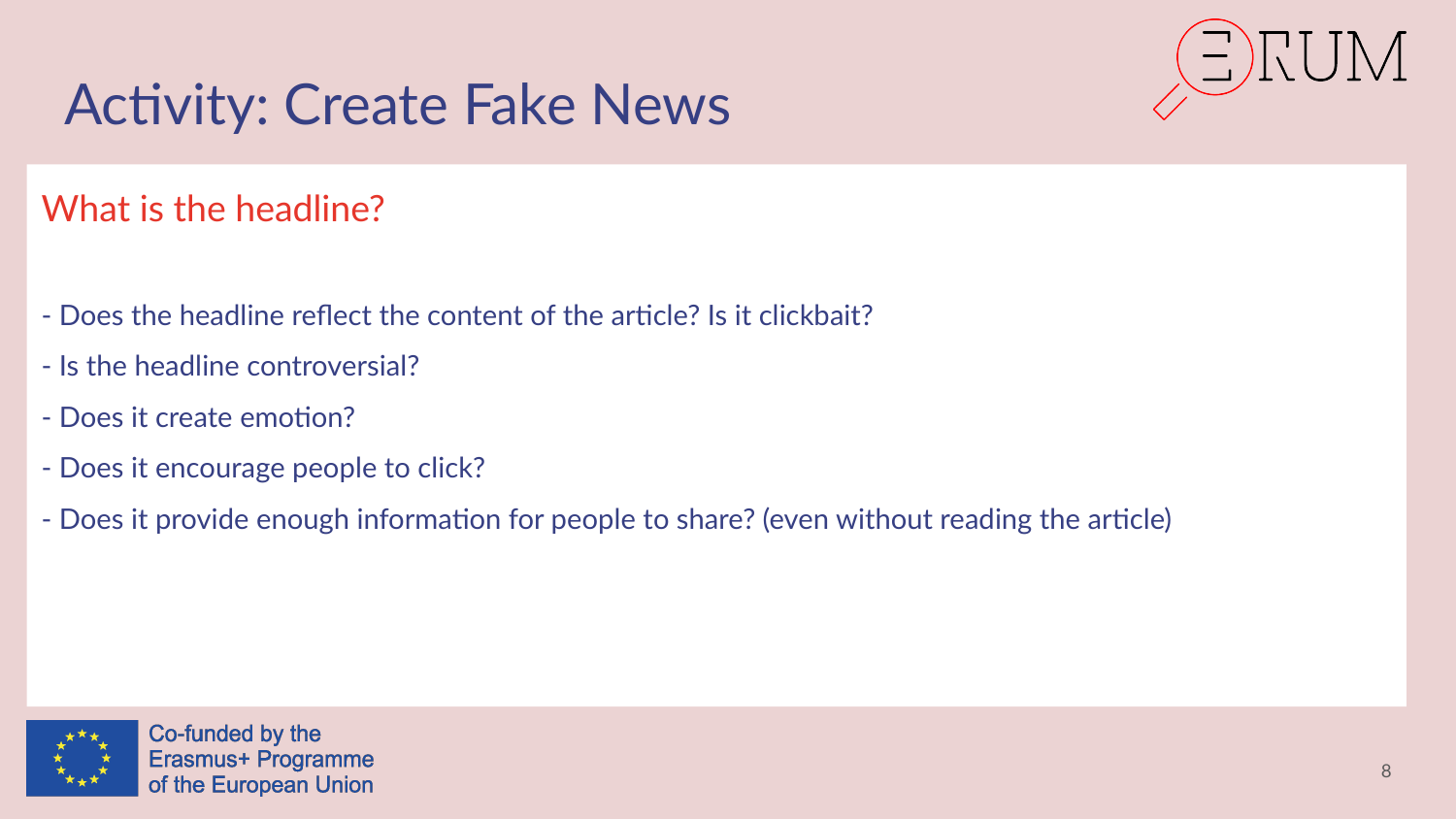

# Activity: Create Fake News
What is the headline?

- Does the headline reflect the content of the article? Is it clickbait?
- Is the headline controversial?
- Does it create emotion?
- Does it encourage people to click?
- Does it provide enough information for people to share? (even without reading the article)

8